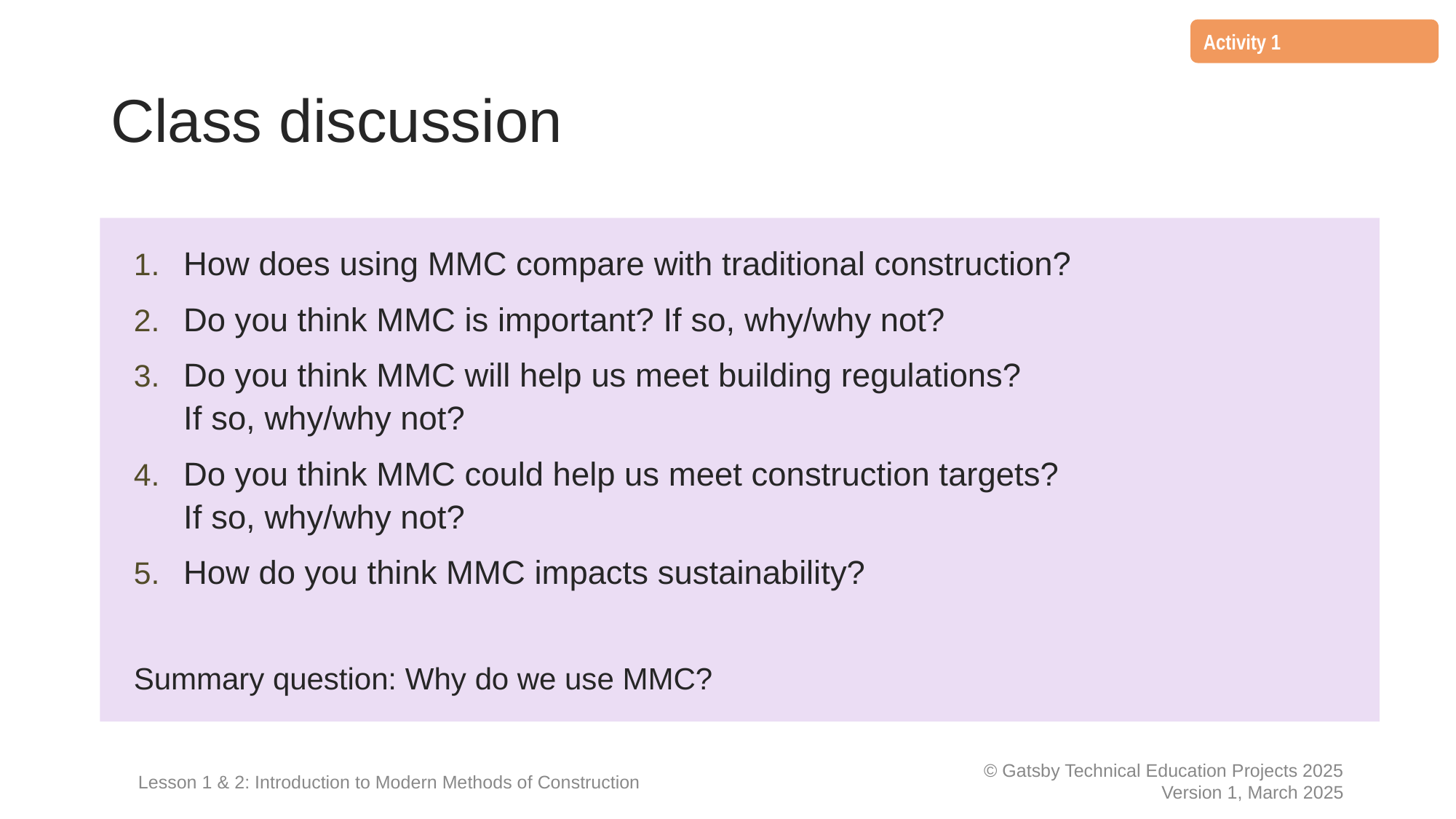

Activity 1
# Class discussion
How does using MMC compare with traditional construction?
Do you think MMC is important? If so, why/why not?
Do you think MMC will help us meet building regulations?
If so, why/why not?
Do you think MMC could help us meet construction targets?
If so, why/why not?
How do you think MMC impacts sustainability?

Summary question: Why do we use MMC?

Lesson 1 & 2: Introduction to Modern Methods of Construction